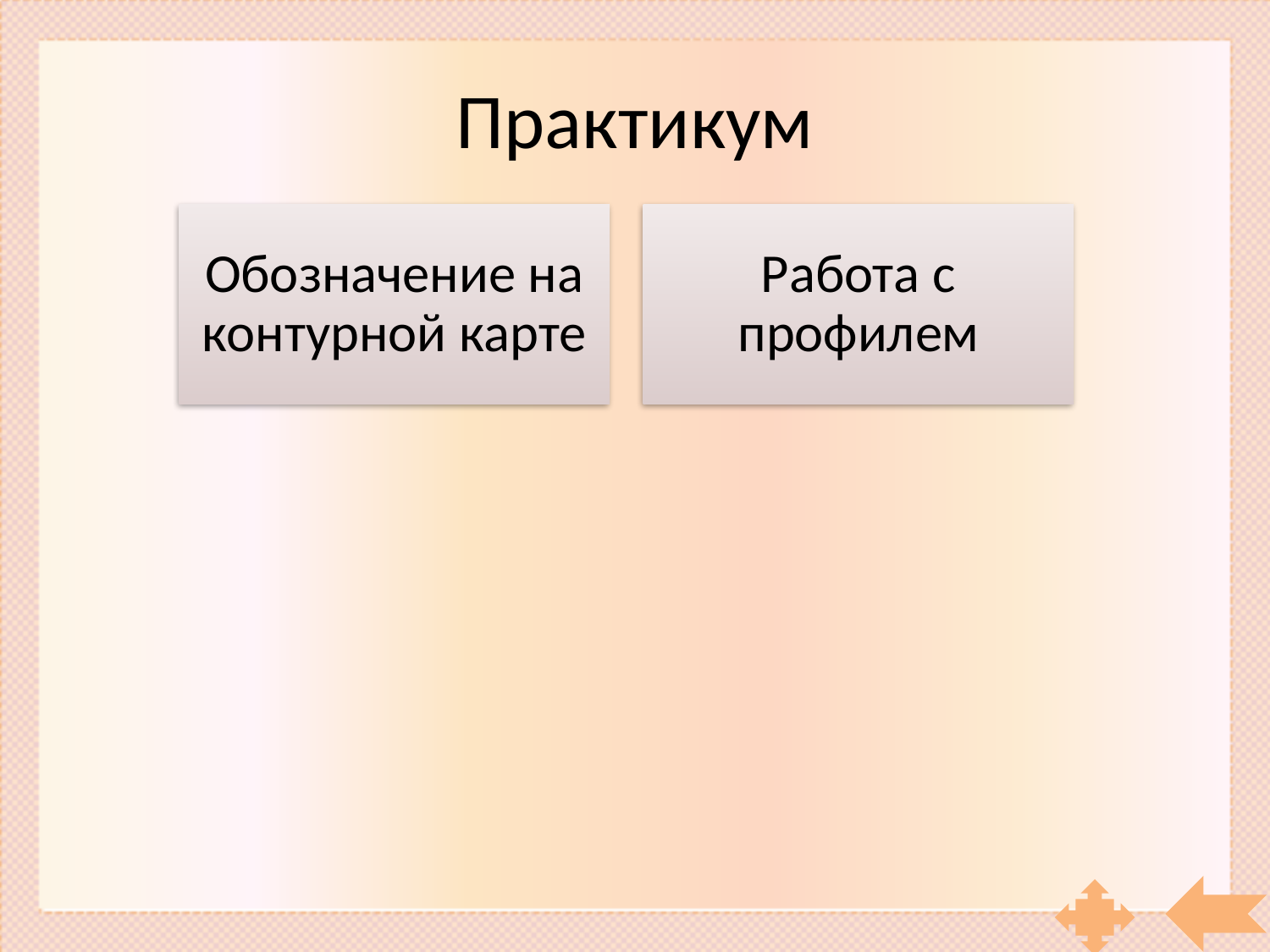

# Практикум

Обозначение на контурной карте
Работа с профилем